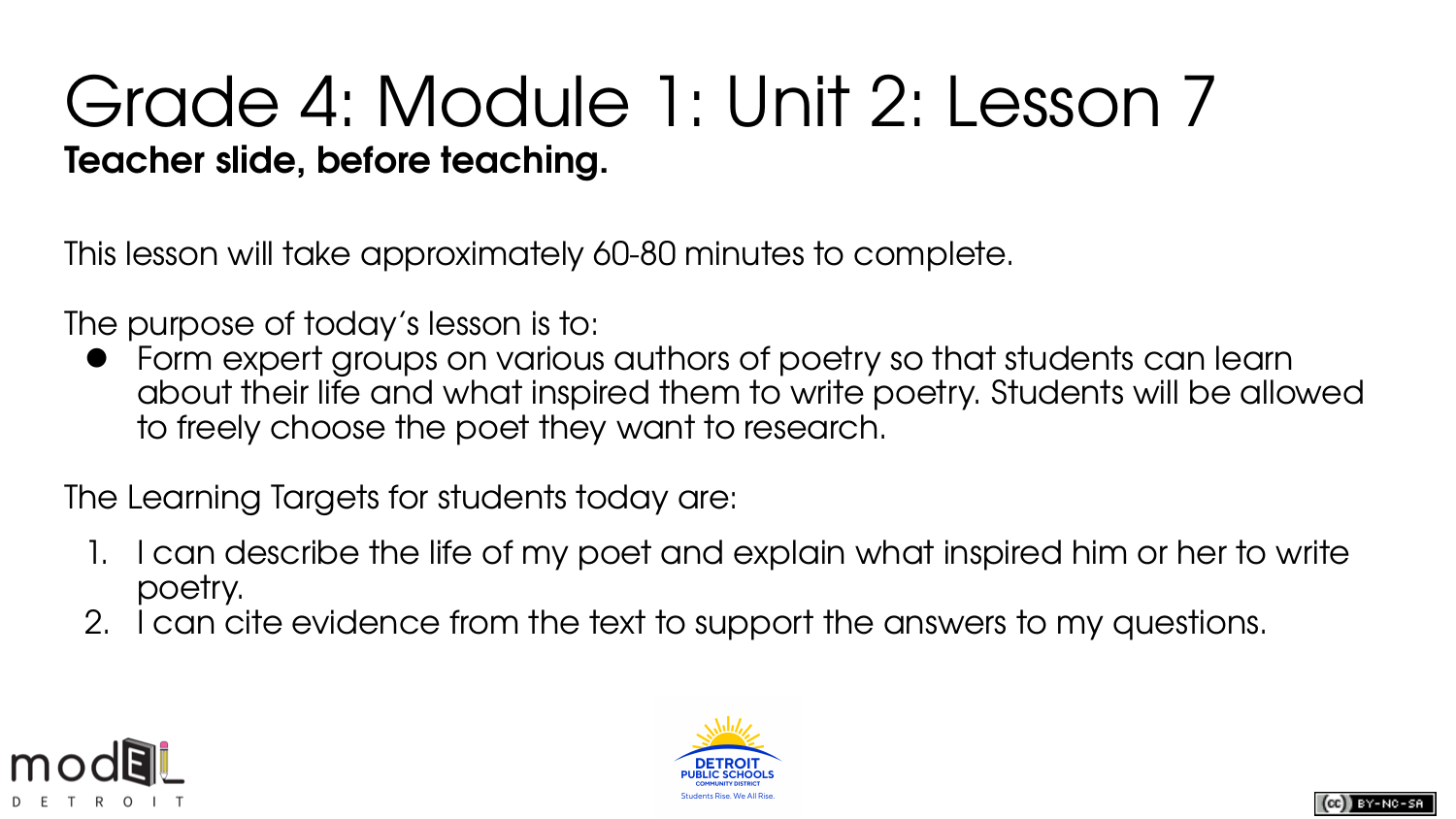

# Grade 4: Module 1: Unit 2: Lesson 7
Teacher slide, before teaching.
This lesson will take approximately 60-80 minutes to complete.

The purpose of today’s lesson is to:
Form expert groups on various authors of poetry so that students can learn about their life and what inspired them to write poetry. Students will be allowed to freely choose the poet they want to research.

The Learning Targets for students today are:
I can describe the life of my poet and explain what inspired him or her to write poetry.
I can cite evidence from the text to support the answers to my questions.